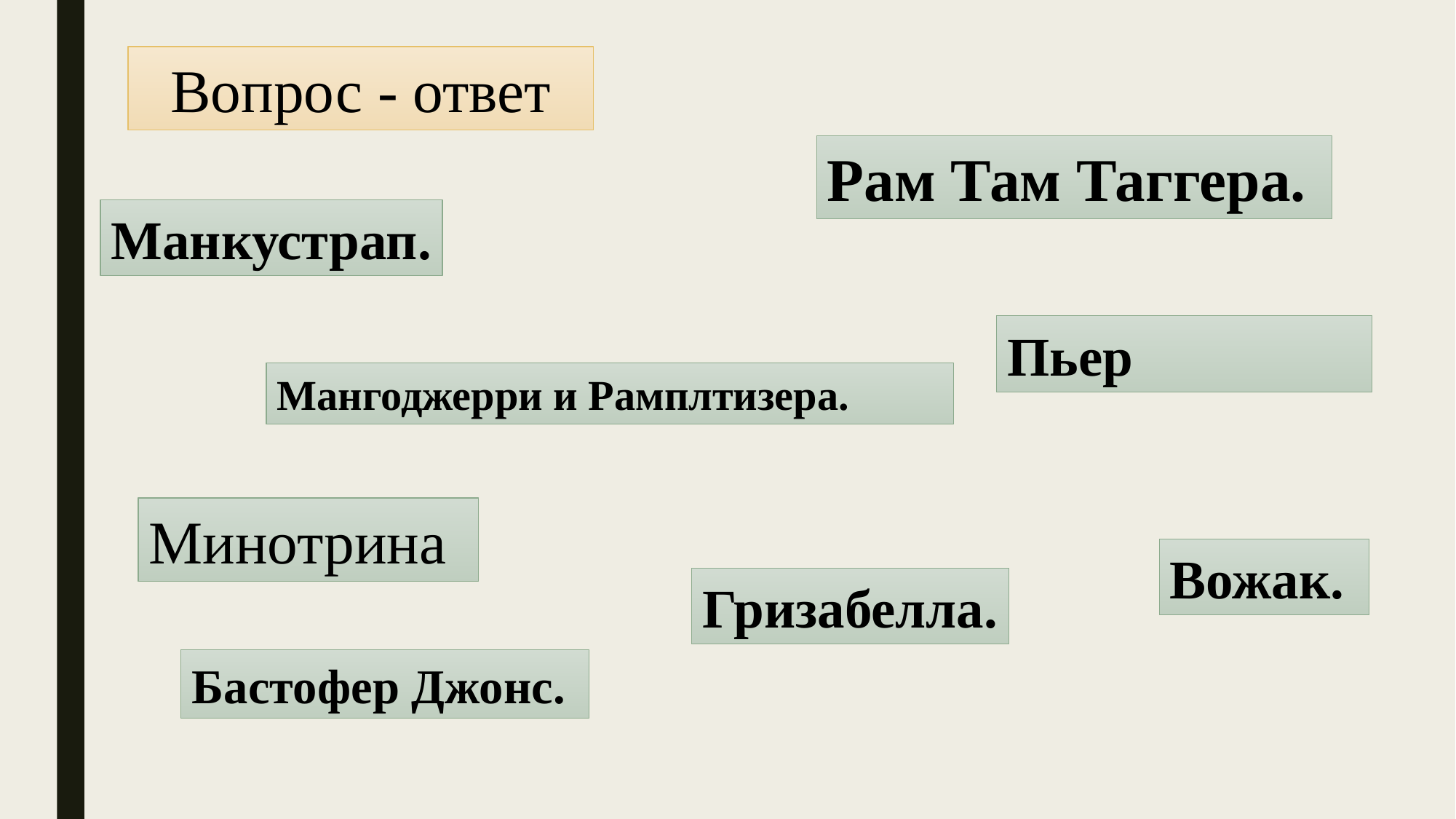

Вопрос - ответ
Рам Там Таггера.
Манкустрап.
Пьер
Мангоджерри и Рамплтизера.

Минотрина
Вожак.
Гризабелла.
Бастофер Джонс.